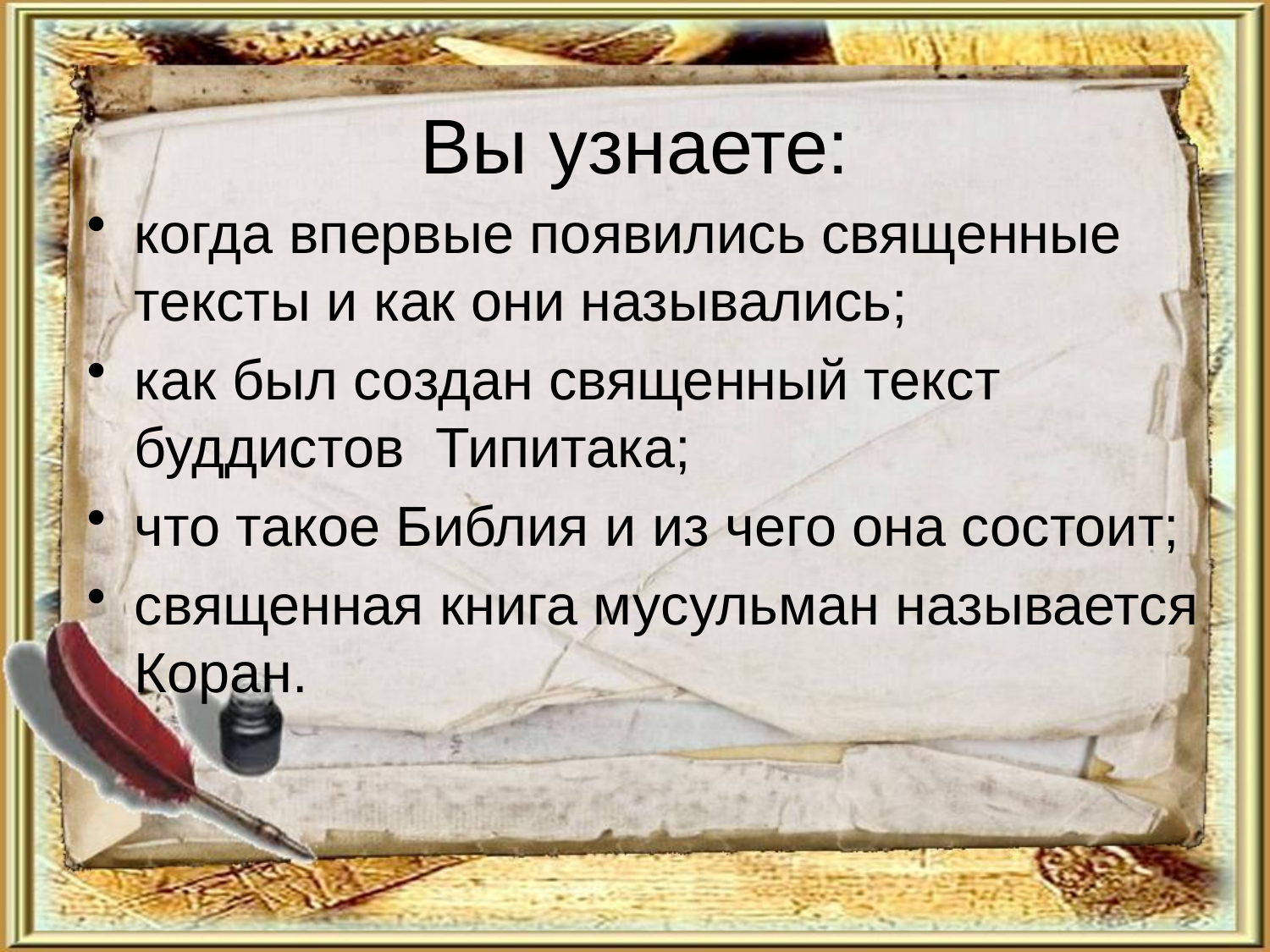

# Вы узнаете:
когда впервые появились священные тексты и как они назывались;
как был создан священный текст буддистов  Типитака;
что такое Библия и из чего она состоит;
священная книга мусульман называется Коран.